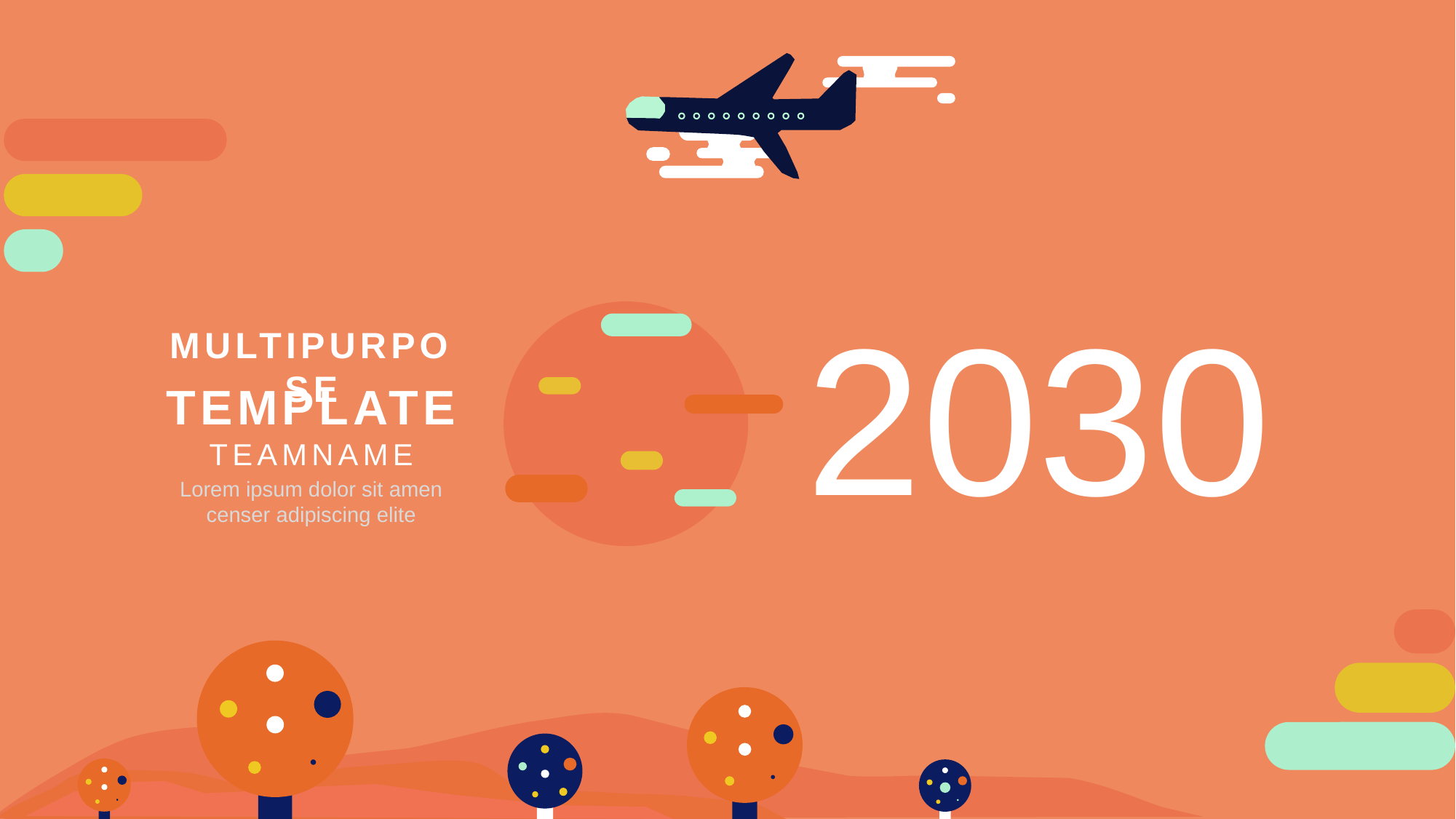

2030

MULTIPURPOSE
TEMPLATE

TEAMNAME

Lorem ipsum dolor sit amen
censer adipiscing elite